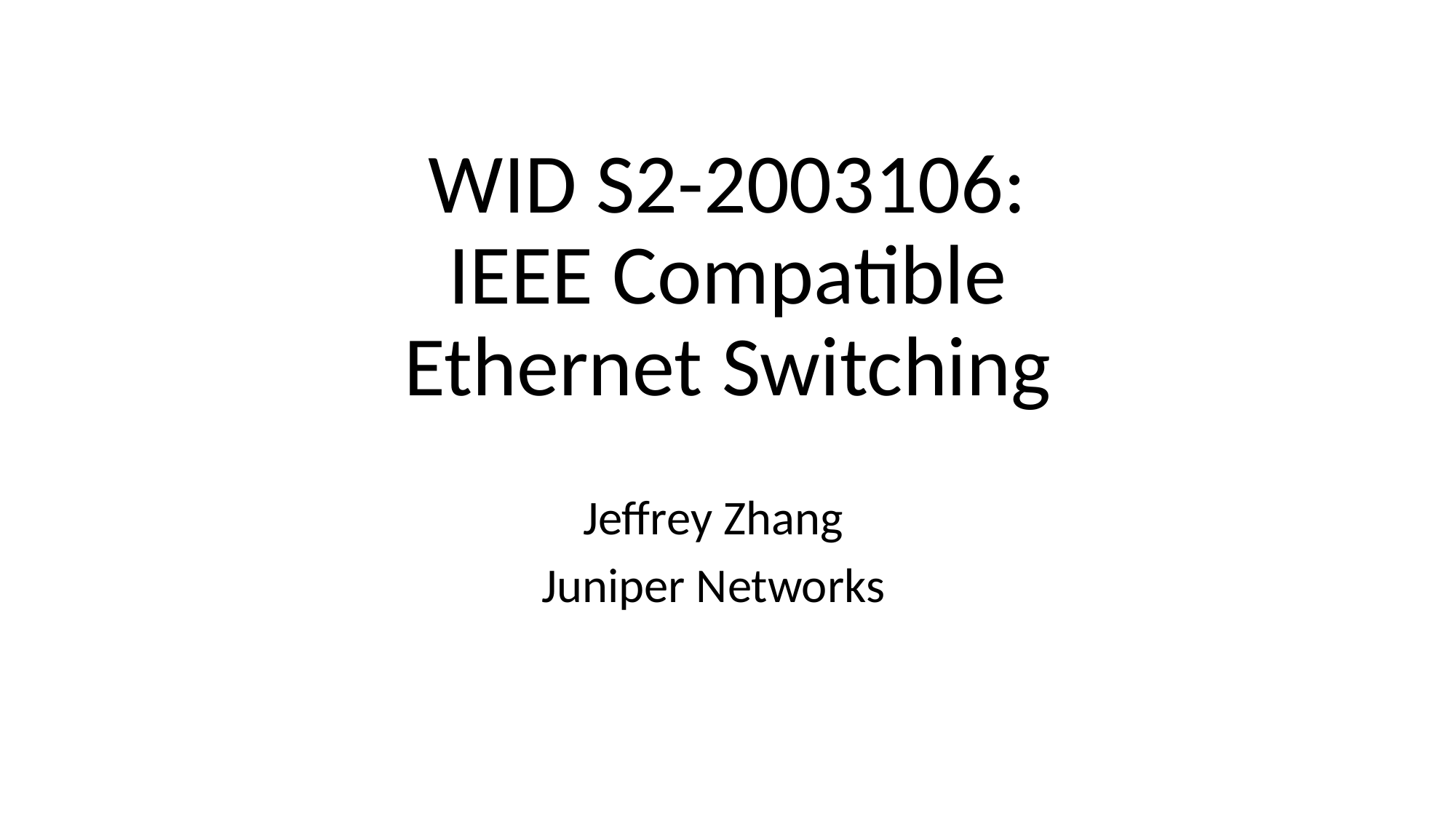

# WID S2-2003106: IEEE Compatible Ethernet Switching
Jeffrey Zhang
Juniper Networks